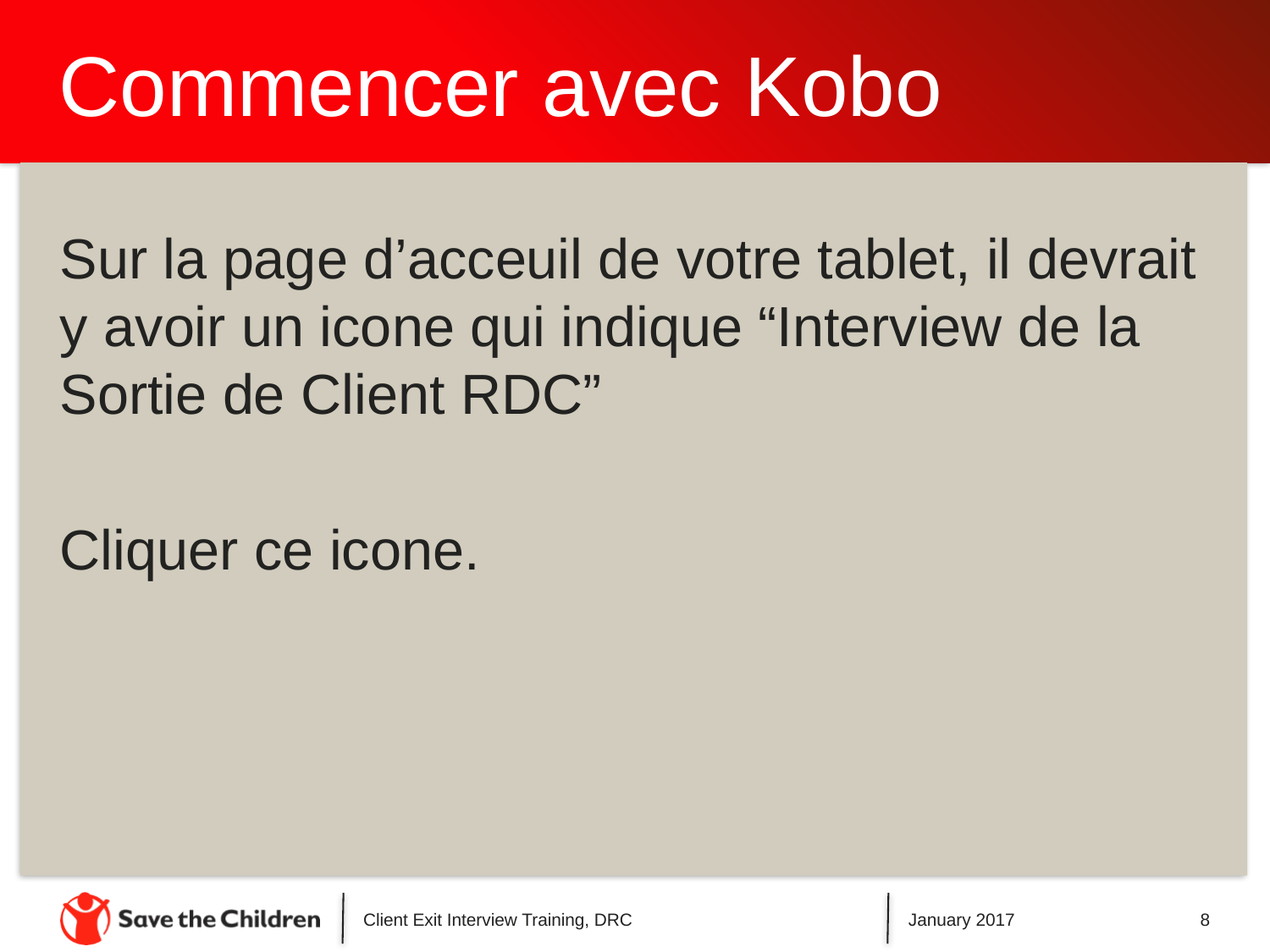

# Commencer avec Kobo
Sur la page d’acceuil de votre tablet, il devrait y avoir un icone qui indique “Interview de la Sortie de Client RDC”

Cliquer ce icone.
Client Exit Interview Training, DRC
January 2017
8